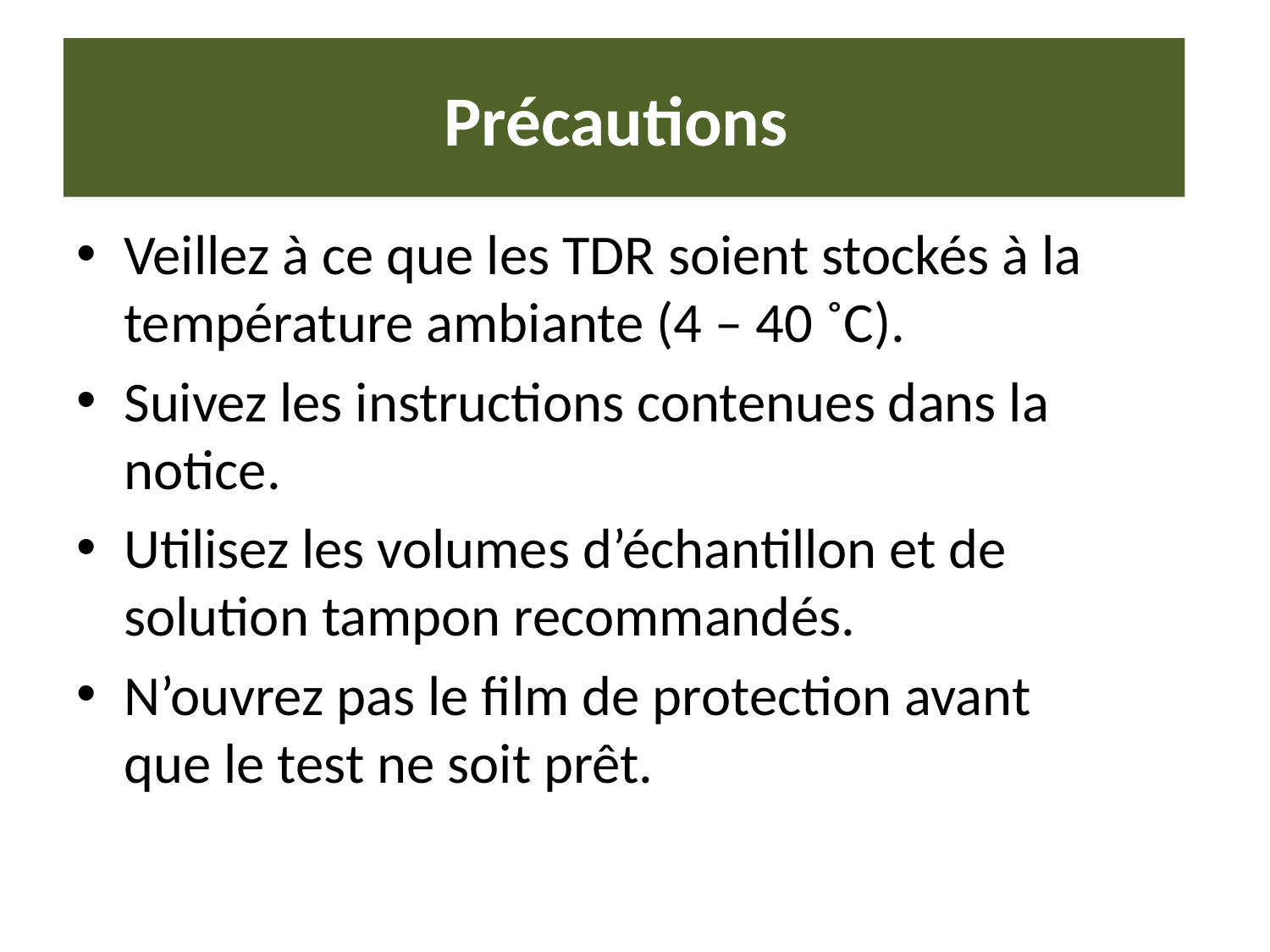

# Précautions
Veillez à ce que les TDR soient stockés à la température ambiante (4 – 40 ˚C).
Suivez les instructions contenues dans la notice.
Utilisez les volumes d’échantillon et de solution tampon recommandés.
N’ouvrez pas le film de protection avant que le test ne soit prêt.